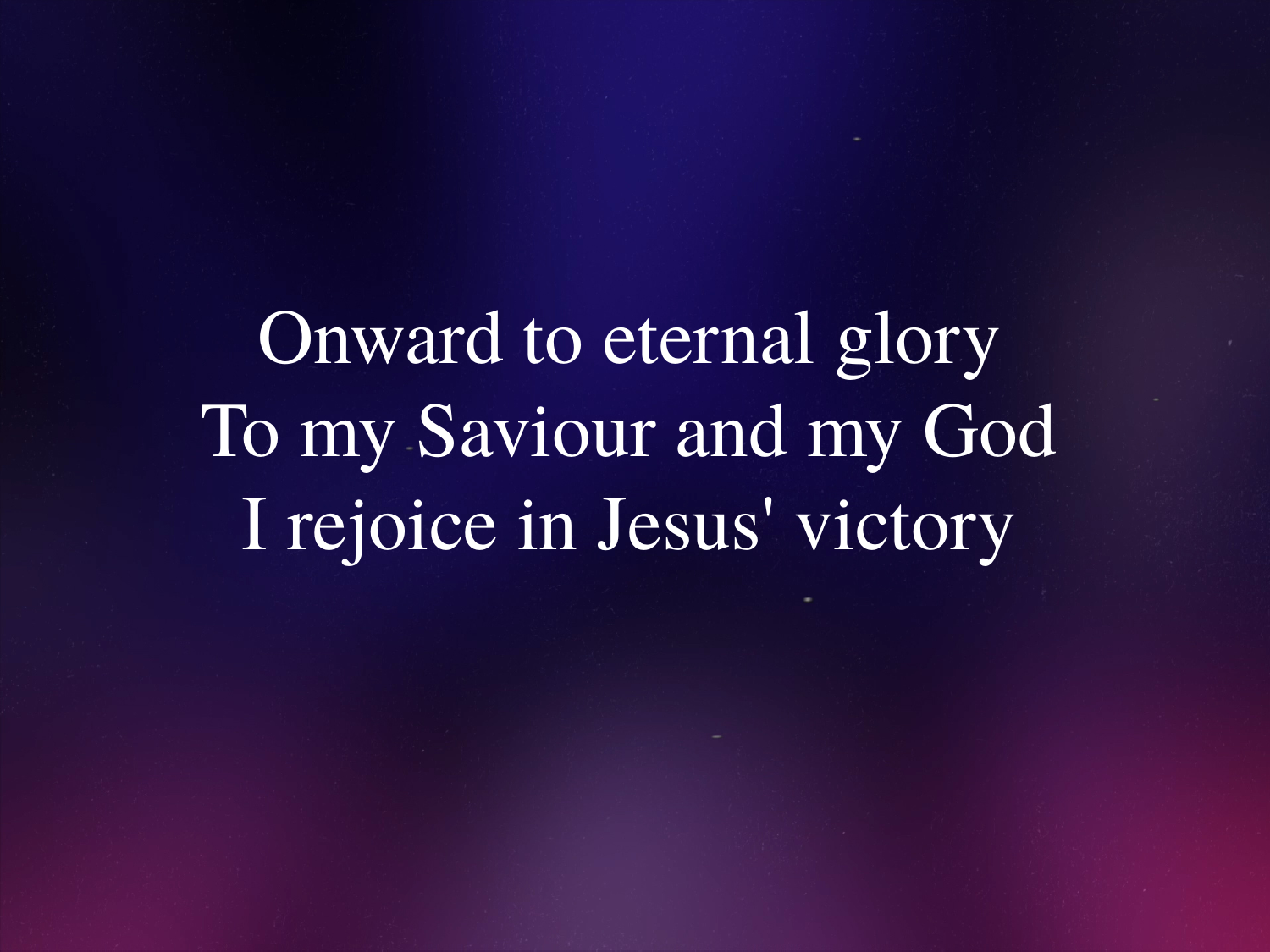

# Onward to eternal glory To my Saviour and my God I rejoice in Jesus' victory